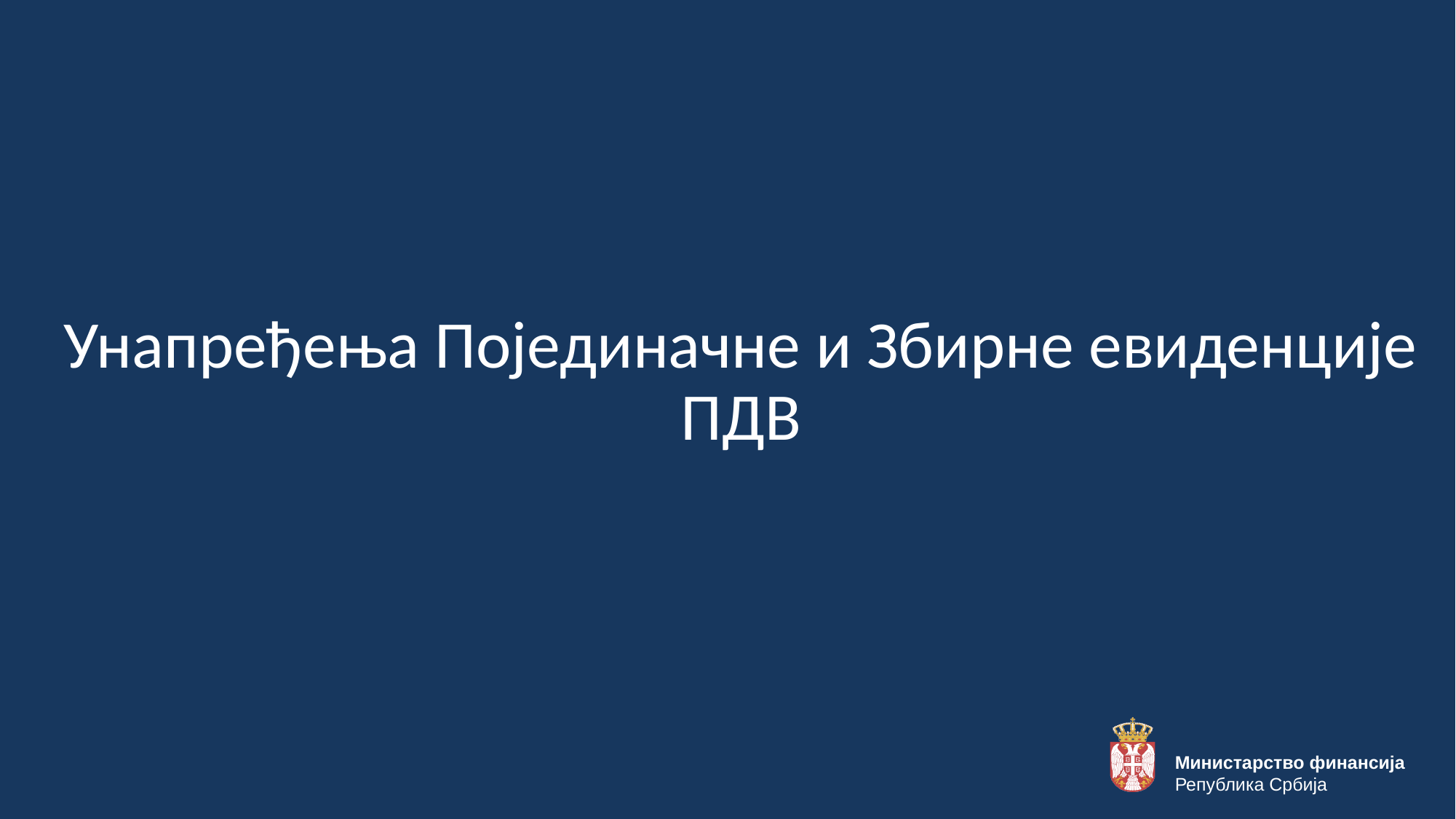

Унапређења Појединачне и Збирне евиденције ПДВ

Министарство финансија
Република Србија